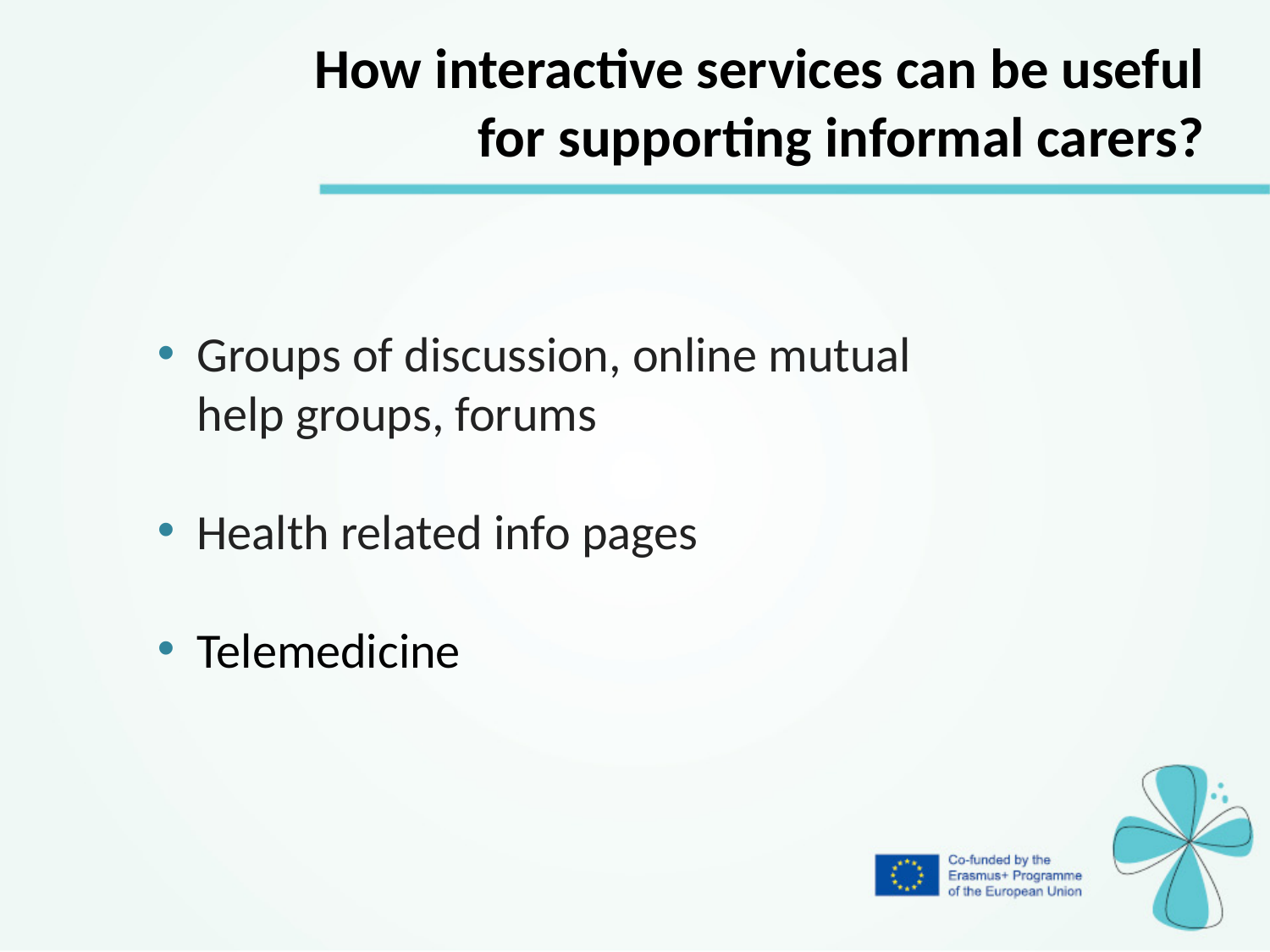

How interactive services can be useful
for supporting informal carers?
Groups of discussion, online mutual
help groups, forums

Health related info pages

Telemedicine